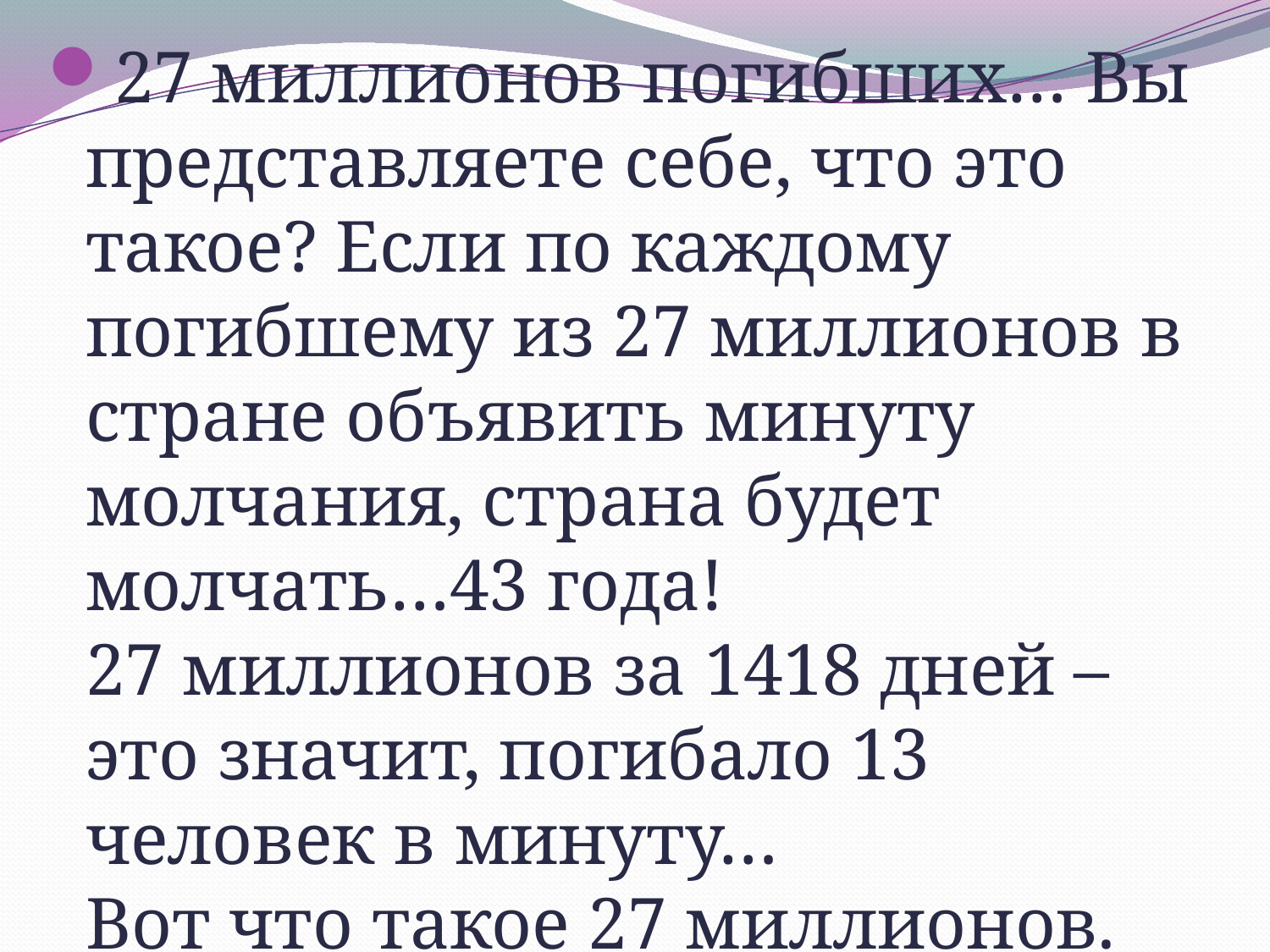

27 миллионов погибших… Вы представляете себе, что это такое? Если по каждому погибшему из 27 миллионов в стране объявить минуту молчания, страна будет молчать…43 года!
27 миллионов за 1418 дней – это значит, погибало 13 человек в минуту…
Вот что такое 27 миллионов.